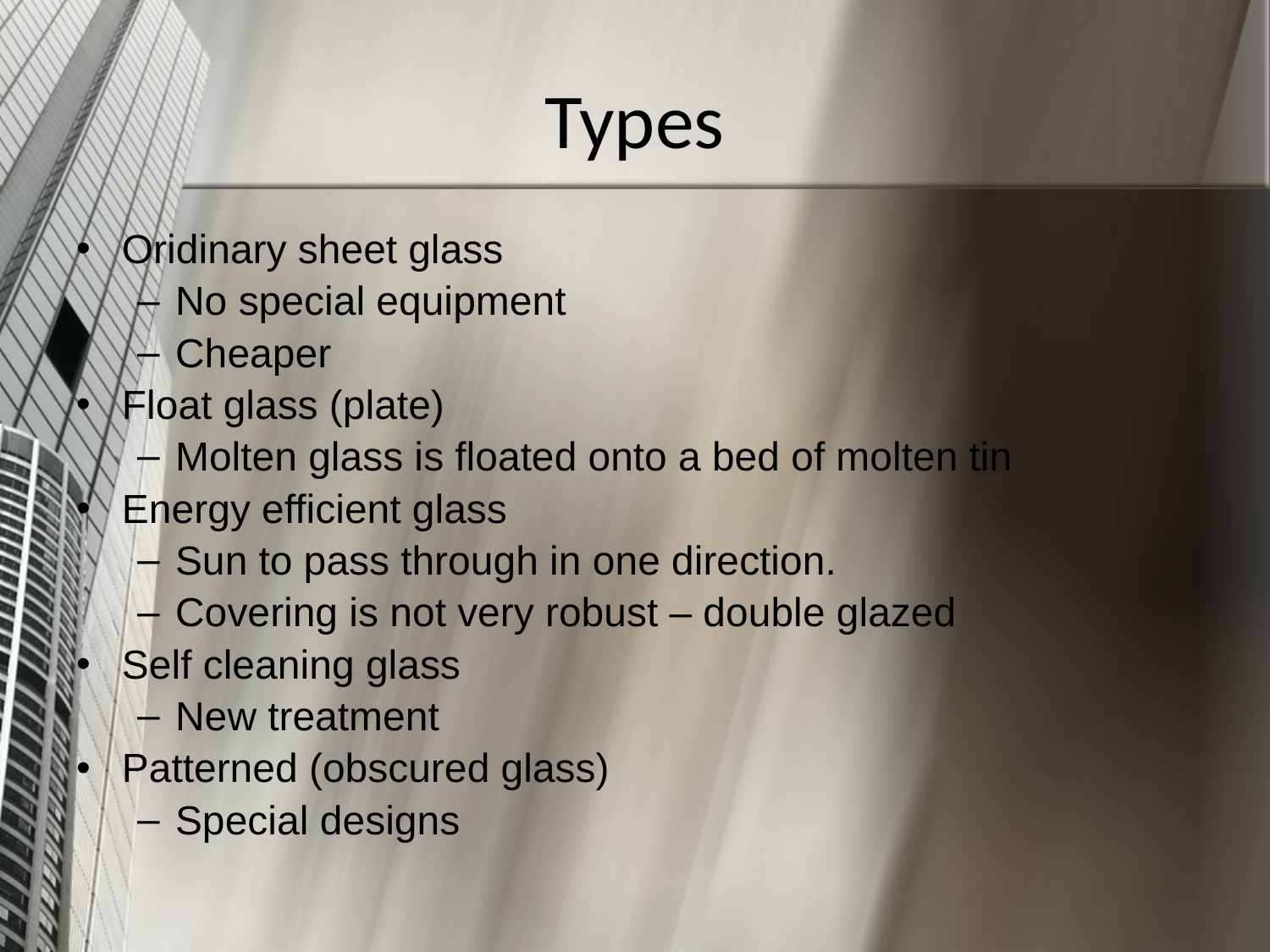

Types
Oridinary sheet glass
No special equipment
Cheaper
Float glass (plate)
Molten glass is floated onto a bed of molten tin
Energy efficient glass
Sun to pass through in one direction.
Covering is not very robust – double glazed
Self cleaning glass
New treatment
Patterned (obscured glass)
Special designs